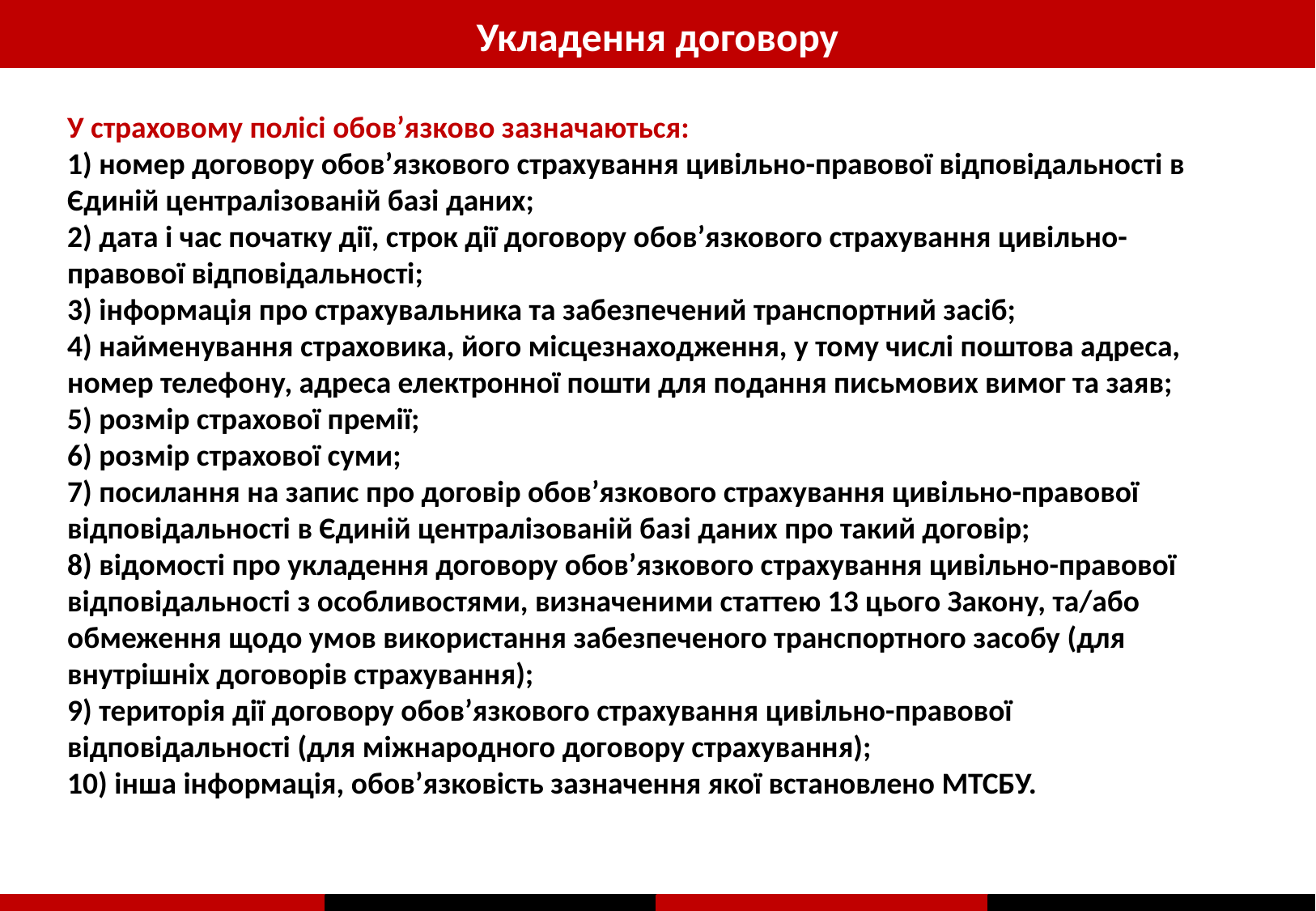

Укладення договору
У страховому полісі обов’язково зазначаються:
1) номер договору обов’язкового страхування цивільно-правової відповідальності в Єдиній централізованій базі даних;
2) дата і час початку дії, строк дії договору обов’язкового страхування цивільно-правової відповідальності;
3) інформація про страхувальника та забезпечений транспортний засіб;
4) найменування страховика, його місцезнаходження, у тому числі поштова адреса, номер телефону, адреса електронної пошти для подання письмових вимог та заяв;
5) розмір страхової премії;
6) розмір страхової суми;
7) посилання на запис про договір обов’язкового страхування цивільно-правової відповідальності в Єдиній централізованій базі даних про такий договір;
8) відомості про укладення договору обов’язкового страхування цивільно-правової відповідальності з особливостями, визначеними статтею 13 цього Закону, та/або обмеження щодо умов використання забезпеченого транспортного засобу (для внутрішніх договорів страхування);
9) територія дії договору обов’язкового страхування цивільно-правової відповідальності (для міжнародного договору страхування);
10) інша інформація, обов’язковість зазначення якої встановлено МТСБУ.